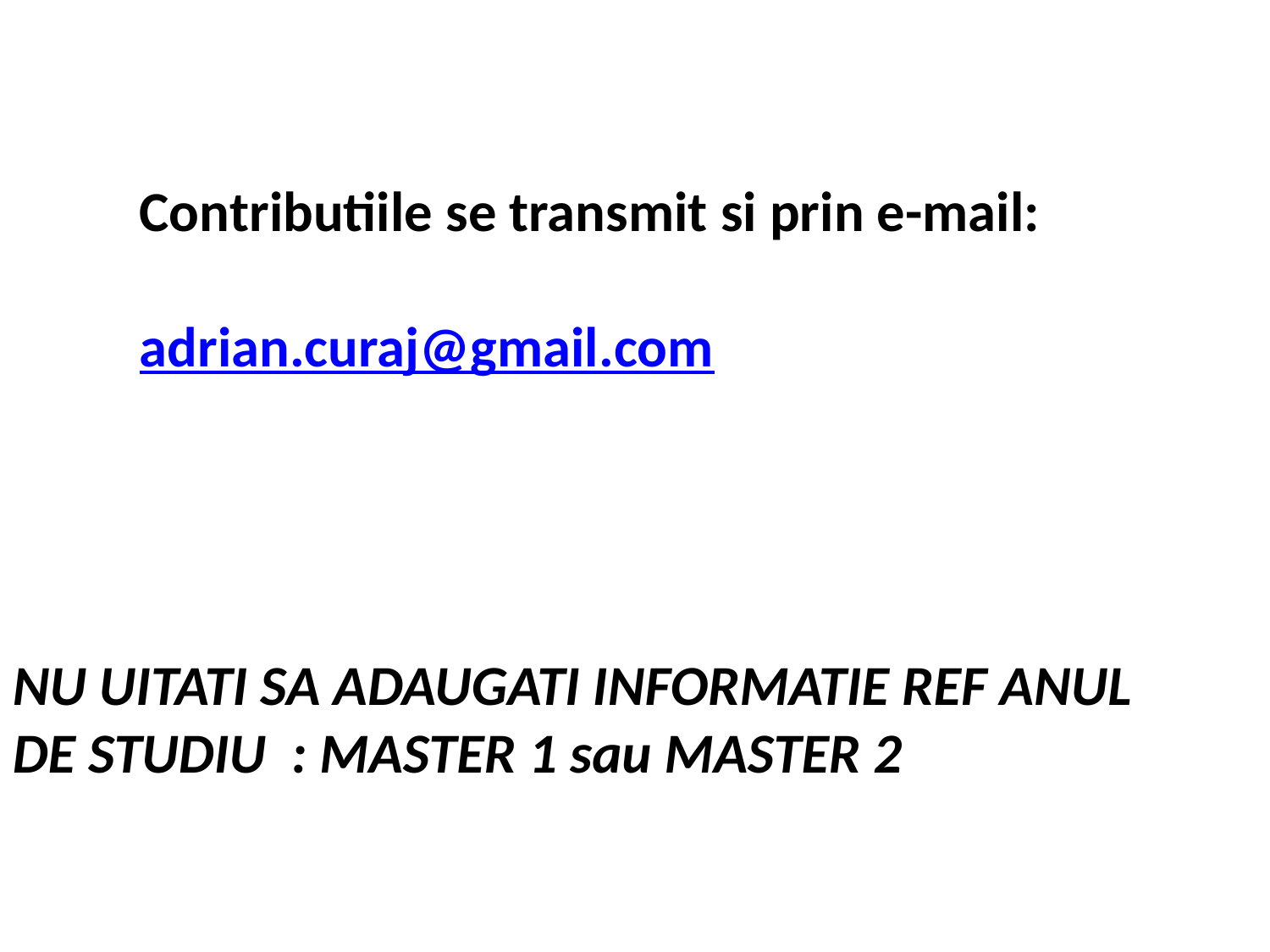

Contributiile se transmit si prin e-mail:

	adrian.curaj@gmail.com

NU UITATI SA ADAUGATI INFORMATIE REF ANUL DE STUDIU  : MASTER 1 sau MASTER 2